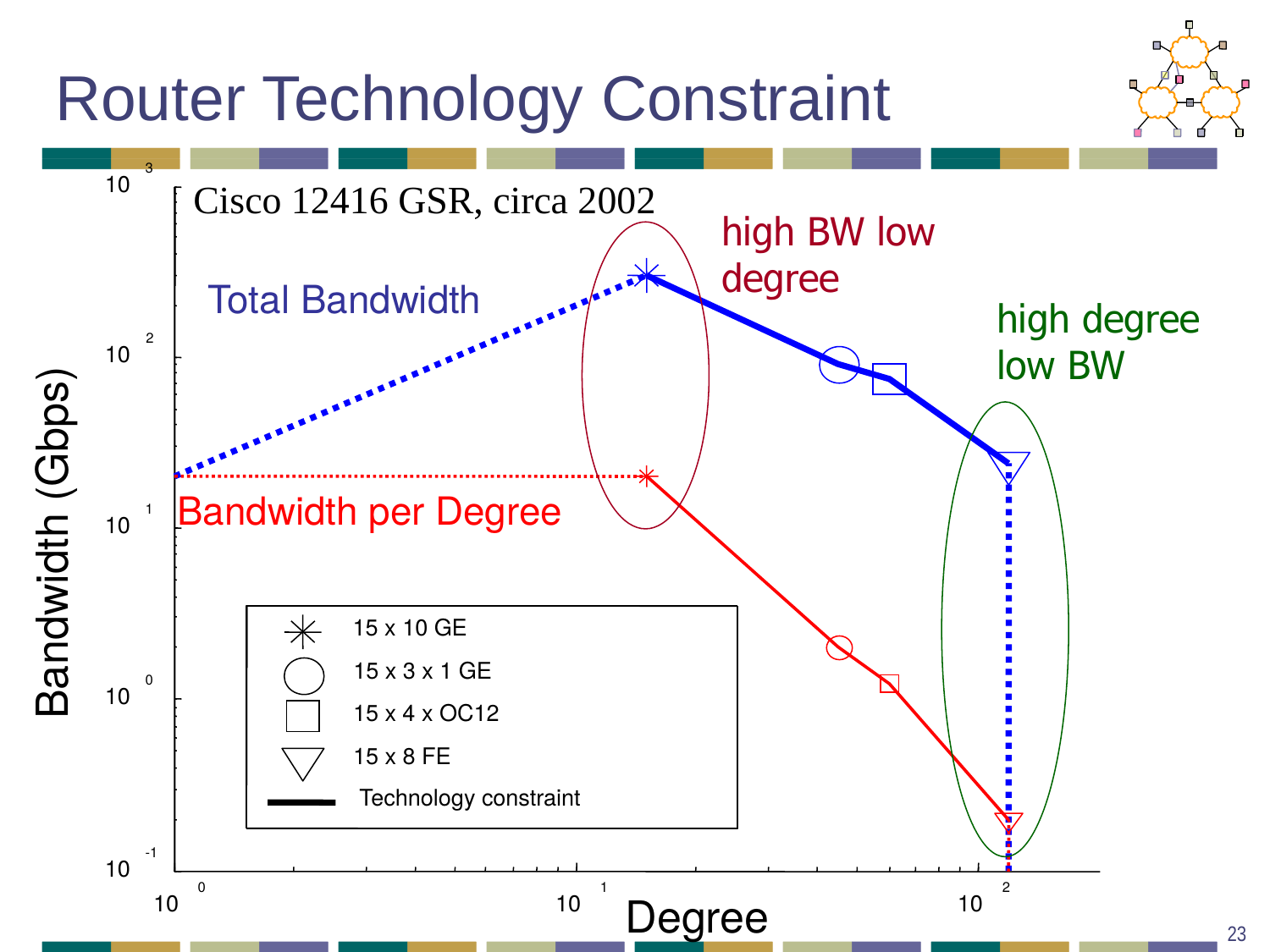

# Router Technology Constraint
3
10

2
10

1
10
Bandwidth (Gbps)

0
10

-1
10
Cisco 12416 GSR, circa 2002

high BW low degree

Total Bandwidth

high degree low BW

Bandwidth per Degree

15 x 10 GE

15 x 3 x 1 GE

 15 x 4 x OC12

 15 x 8 FE

Technology constraint

0
1
2
Degree
10
10
10
23